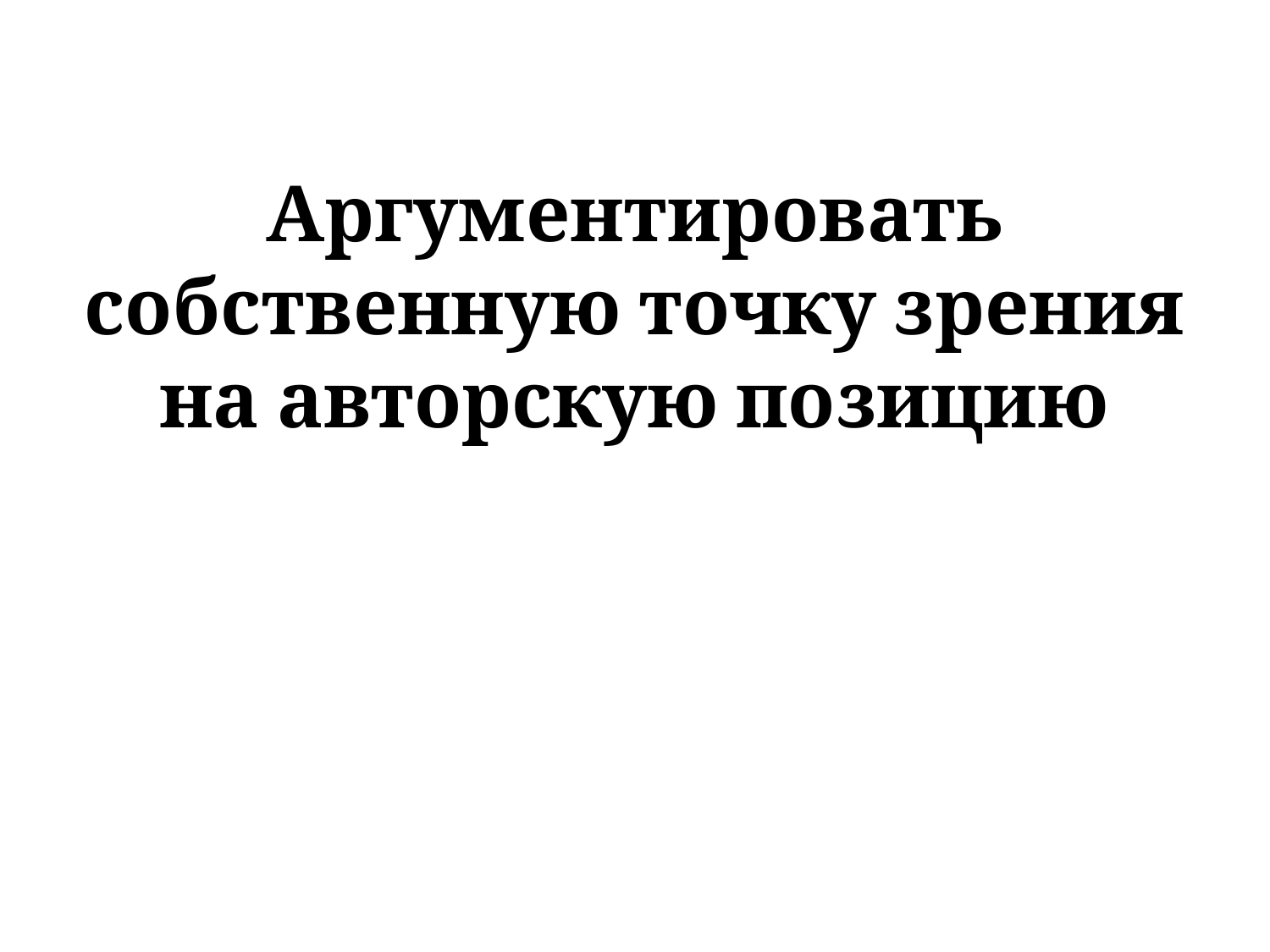

# Аргументировать собственную точку зрения на авторскую позицию